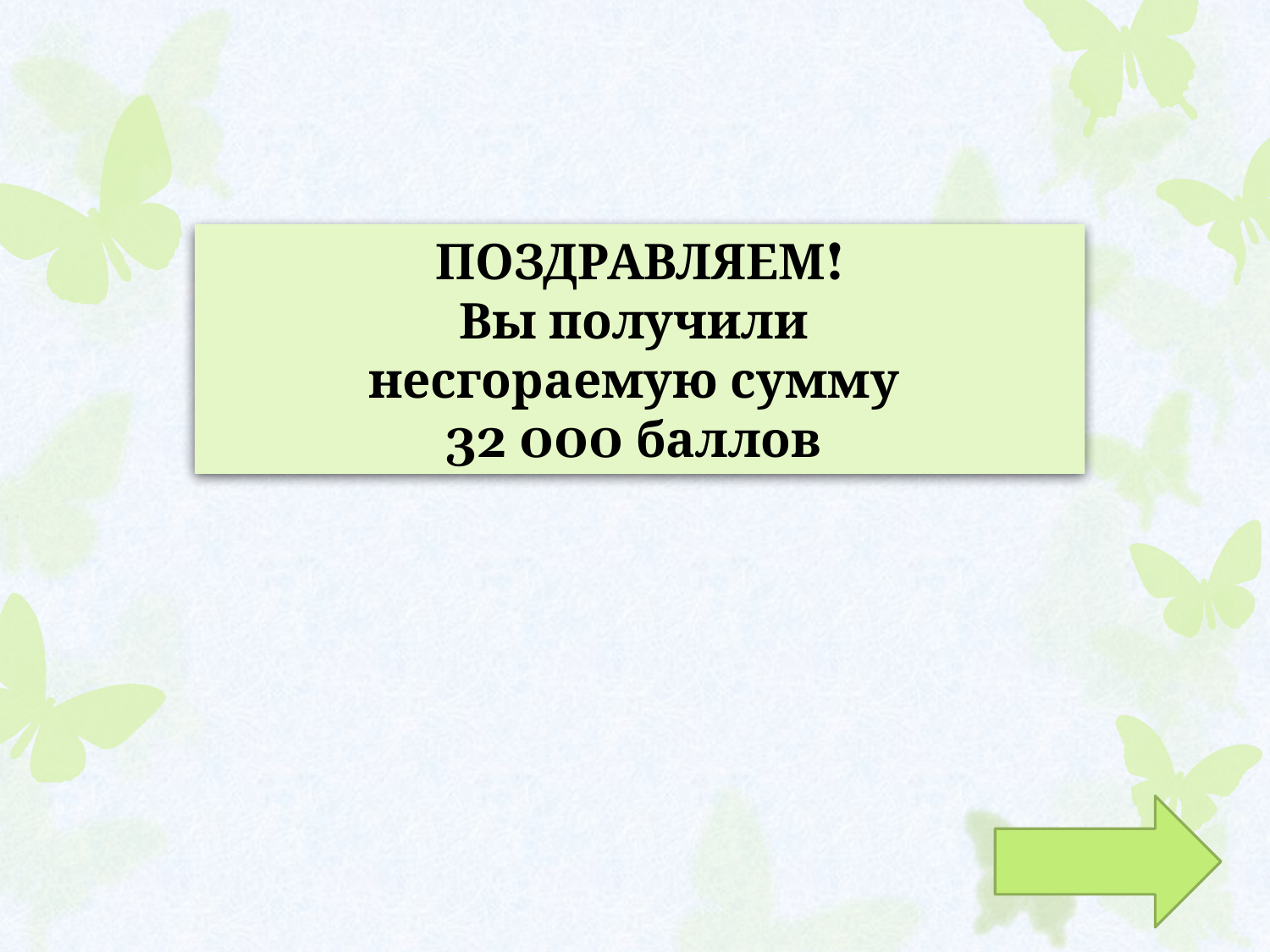

ПОЗДРАВЛЯЕМ!
Вы получили
несгораемую сумму
32 000 баллов